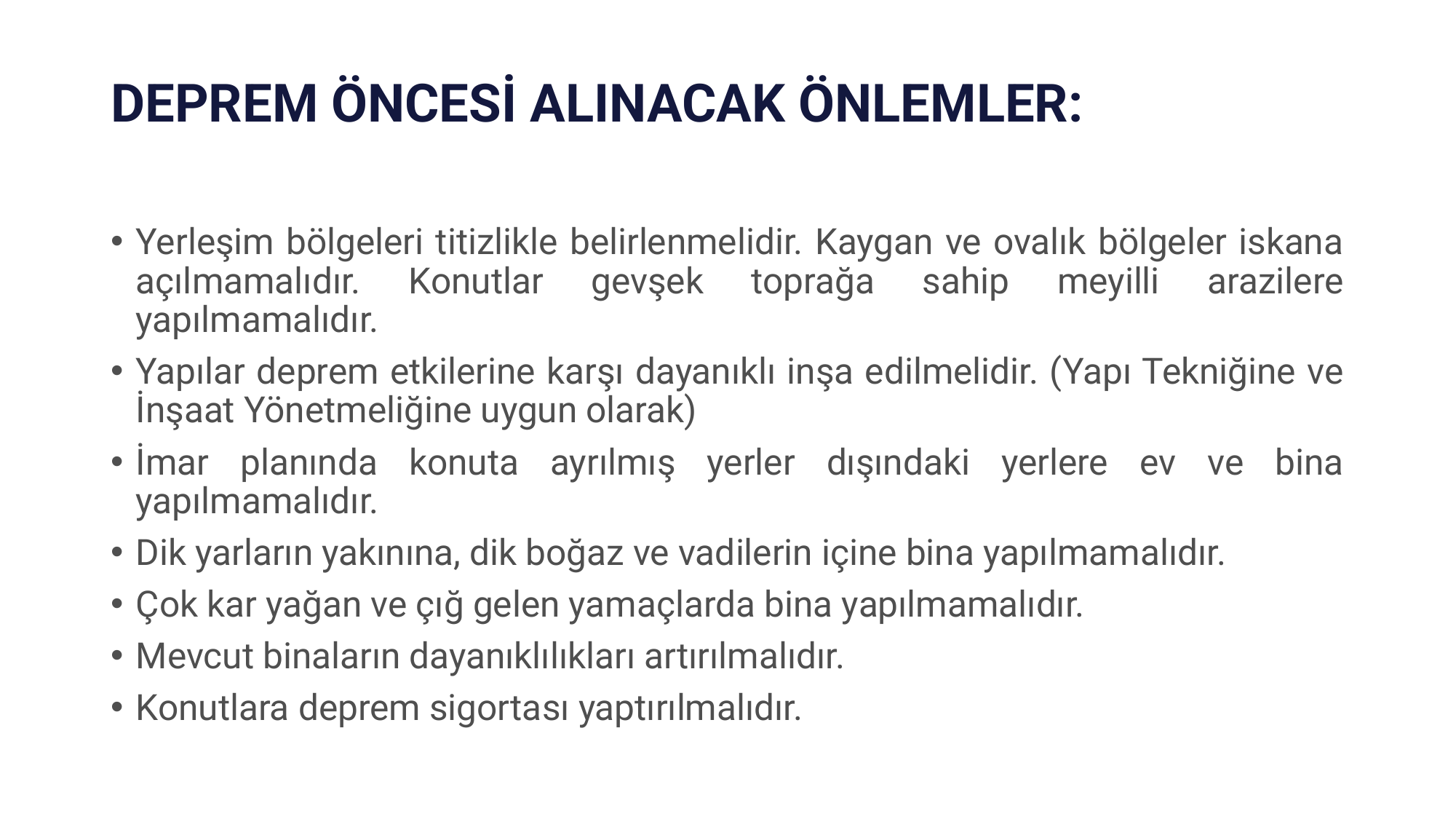

# DEPREM ÖNCESİ ALINACAK ÖNLEMLER:
Yerleşim bölgeleri titizlikle belirlenmelidir. Kaygan ve ovalık bölgeler iskana açılmamalıdır. Konutlar gevşek toprağa sahip meyilli arazilere yapılmamalıdır.
Yapılar deprem etkilerine karşı dayanıklı inşa edilmelidir. (Yapı Tekniğine ve İnşaat Yönetmeliğine uygun olarak)
İmar planında konuta ayrılmış yerler dışındaki yerlere ev ve bina yapılmamalıdır.
Dik yarların yakınına, dik boğaz ve vadilerin içine bina yapılmamalıdır.
Çok kar yağan ve çığ gelen yamaçlarda bina yapılmamalıdır.
Mevcut binaların dayanıklılıkları artırılmalıdır.
Konutlara deprem sigortası yaptırılmalıdır.